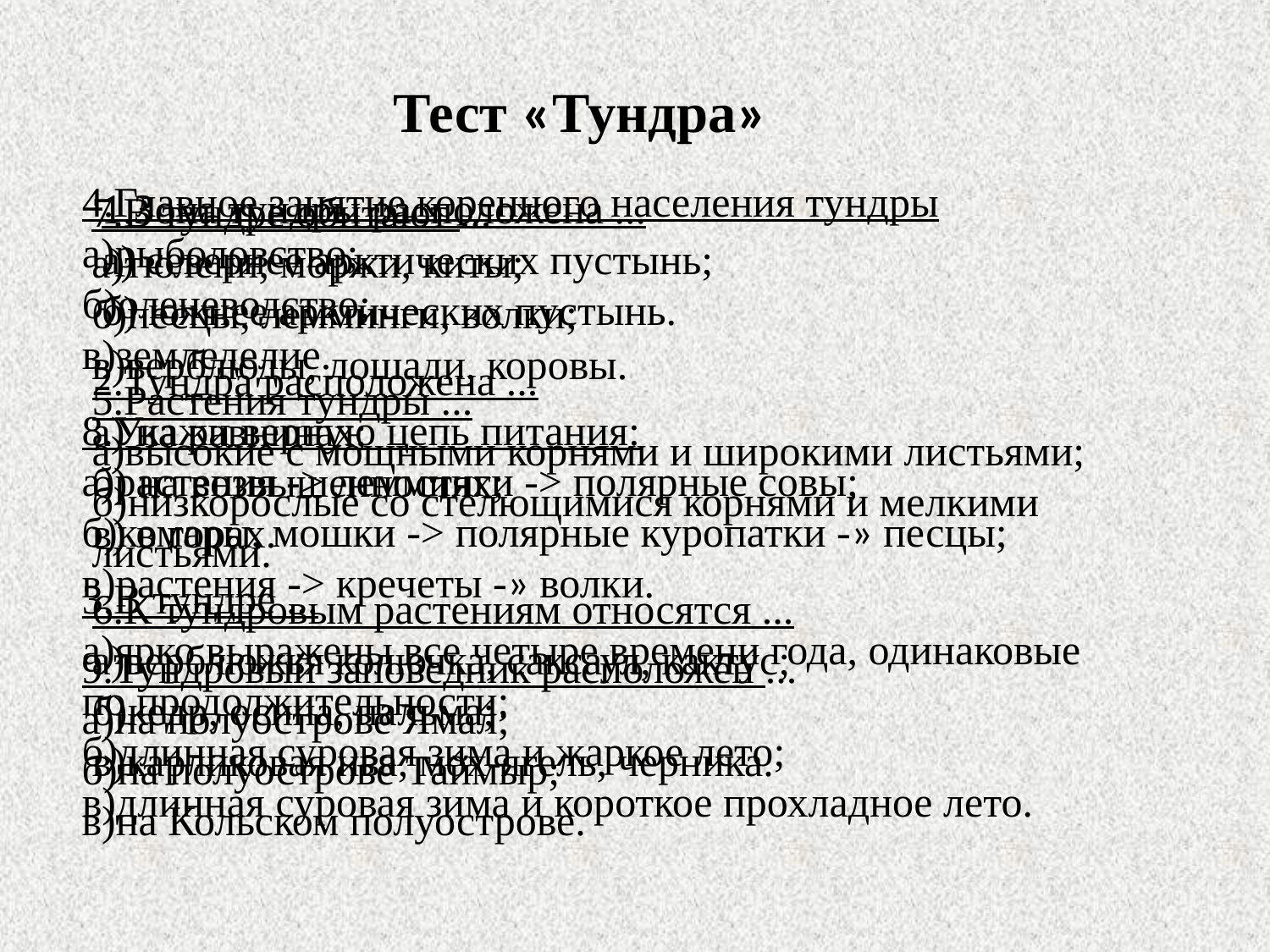

Тест «Тундра»

1.Зона тундры расположена ...
а) севернее арктических пустынь;
б) южнее арктических пустынь.

4.Главное занятие коренного населения тундры
а)рыболовство;
б)оленеводство;
в)земледелие.
7.В тундре обитают ...
а)тюлени, моржи, киты;
б)песцы, лемминги, волки;
в)верблюды, лошади, коровы.
2.Тундра расположена ...
а) на равнинах;
б) на возвышенностях;
в) в горах.
5.Растения тундры ...
а)высокие с мощными корнями и широкими листьями;
б)низкорослые со стелющимися корнями и мелкими листьями.
8.Укажи верную цепь питания:
а)растения -> лемминги -> полярные совы;
б)комары, мошки -> полярные куропатки -» песцы;
в)растения -> кречеты -» волки.
3.В тундре ...
а)ярко выражены все четыре времени года, одинаковые по продолжительности;
б)длинная суровая зима и жаркое лето;
в)длинная суровая зима и короткое прохладное лето.
6.К тундровым растениям относятся ...
а)верблюжья колючка, саксаул, кактус;
б)кедр, осина, пальма;
в)карликовая ива, мох-ягель, черника.
9.Тундровый заповедник расположен ...
а)на полуострове Ямал;
б)на полуострове Таймыр;
в)на Кольском полуострове.